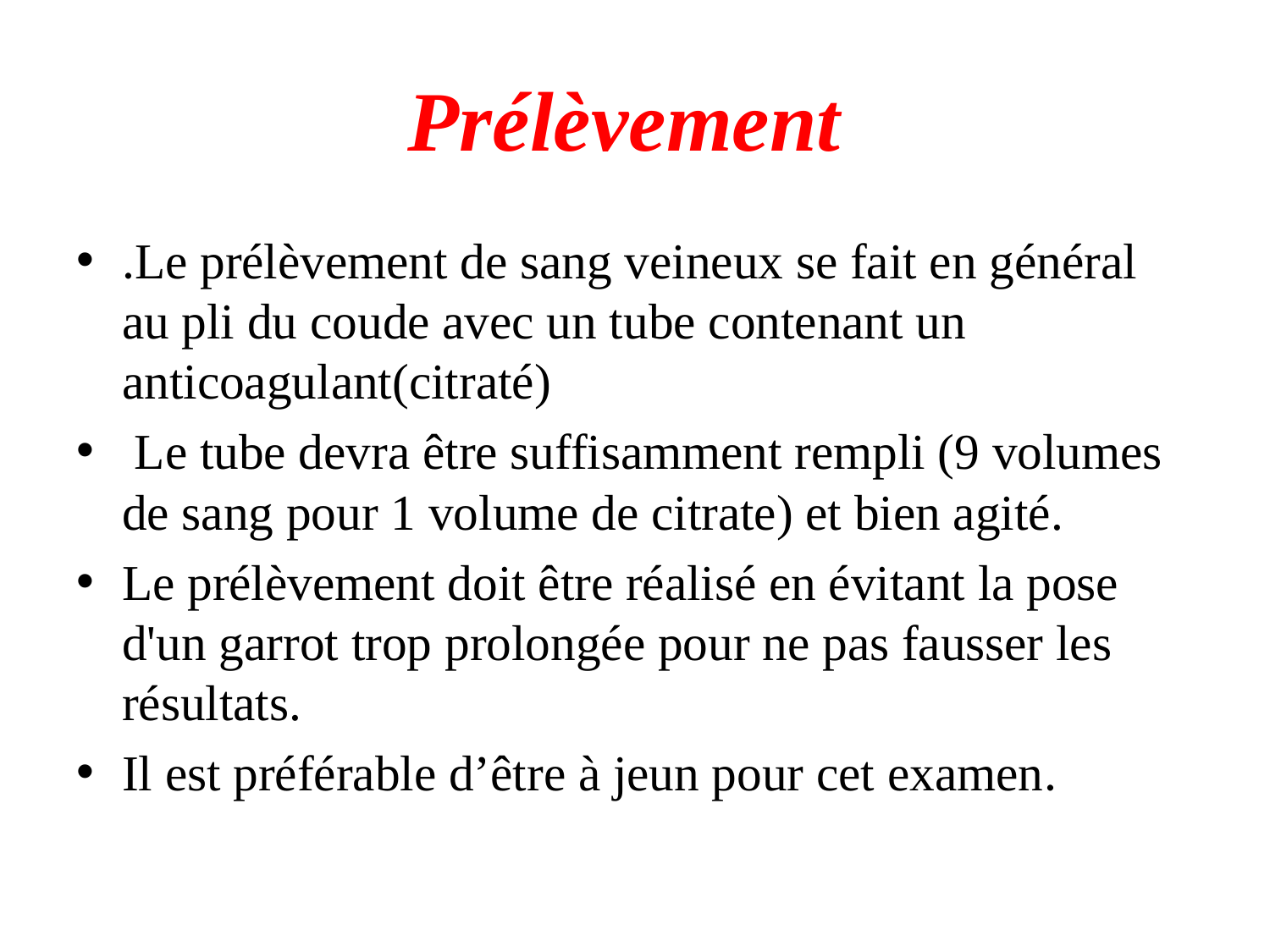

# Prélèvement
.Le prélèvement de sang veineux se fait en général au pli du coude avec un tube contenant un anticoagulant(citraté)
 Le tube devra être suffisamment rempli (9 volumes de sang pour 1 volume de citrate) et bien agité.
Le prélèvement doit être réalisé en évitant la pose d'un garrot trop prolongée pour ne pas fausser les résultats.
Il est préférable d’être à jeun pour cet examen.